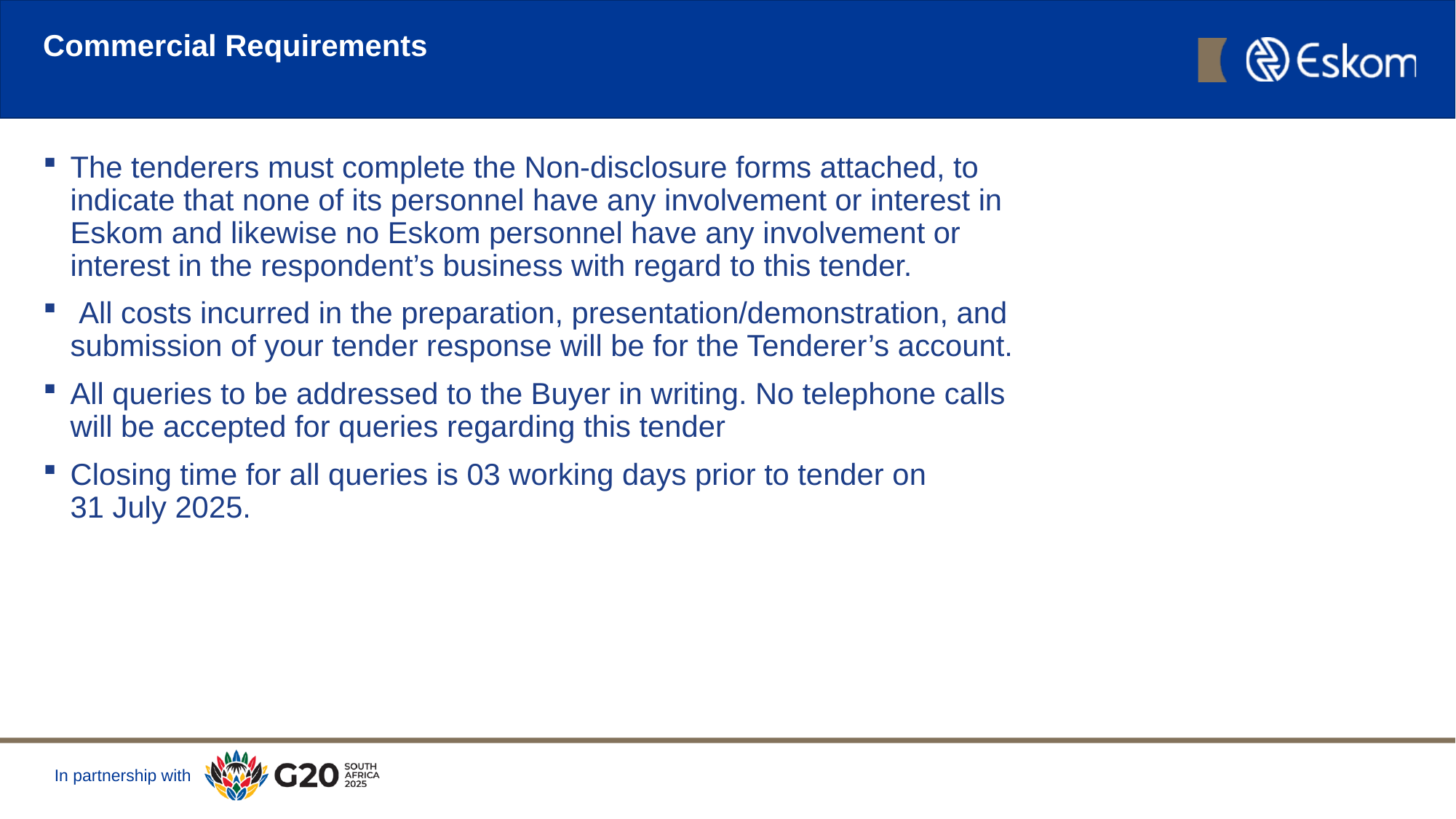

Commercial Requirements
The tenderers must complete the Non-disclosure forms attached, to indicate that none of its personnel have any involvement or interest in Eskom and likewise no Eskom personnel have any involvement or interest in the respondent’s business with regard to this tender.
 All costs incurred in the preparation, presentation/demonstration, and submission of your tender response will be for the Tenderer’s account.
All queries to be addressed to the Buyer in writing. No telephone calls will be accepted for queries regarding this tender
Closing time for all queries is 03 working days prior to tender on
31 July 2025.